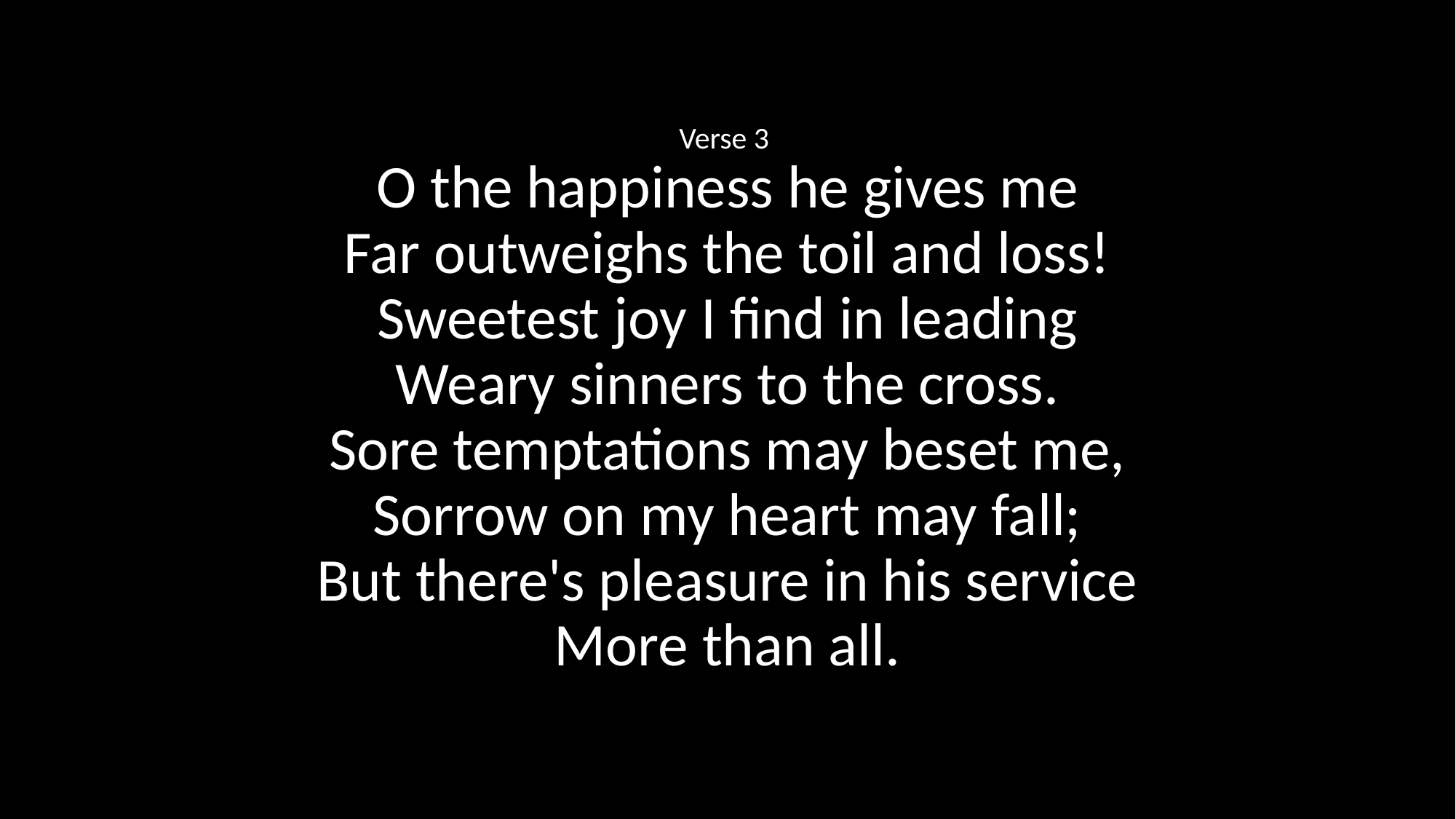

Verse 3
O the happiness he gives me
Far outweighs the toil and loss!
Sweetest joy I find in leading
Weary sinners to the cross.
Sore temptations may beset me,
Sorrow on my heart may fall;
But there's pleasure in his service
More than all.